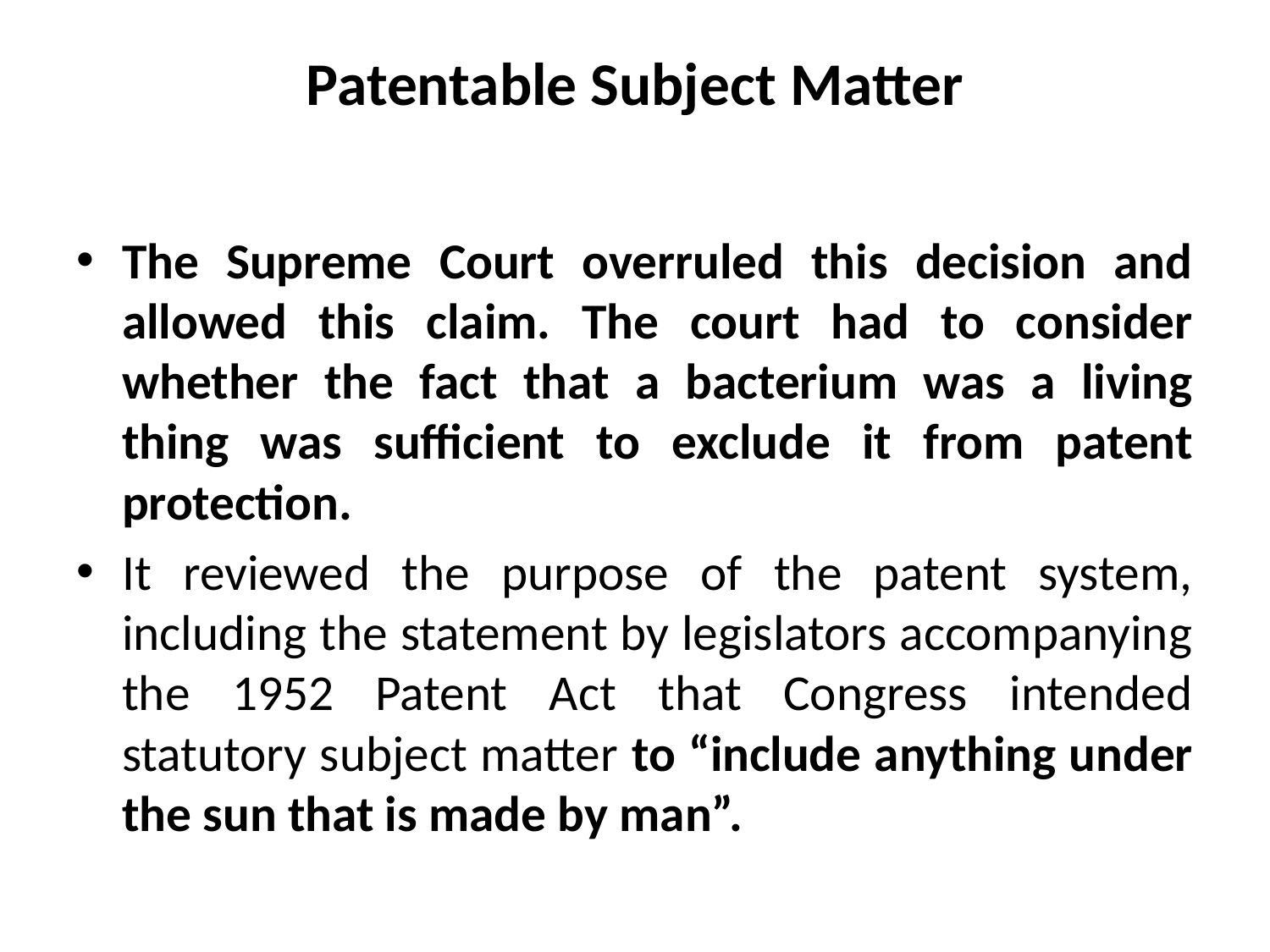

# Patentable Subject Matter
The Supreme Court overruled this decision and allowed this claim. The court had to consider whether the fact that a bacterium was a living thing was sufficient to exclude it from patent protection.
It reviewed the purpose of the patent system, including the statement by legislators accompanying the 1952 Patent Act that Congress intended statutory subject matter to “include anything under the sun that is made by man”.